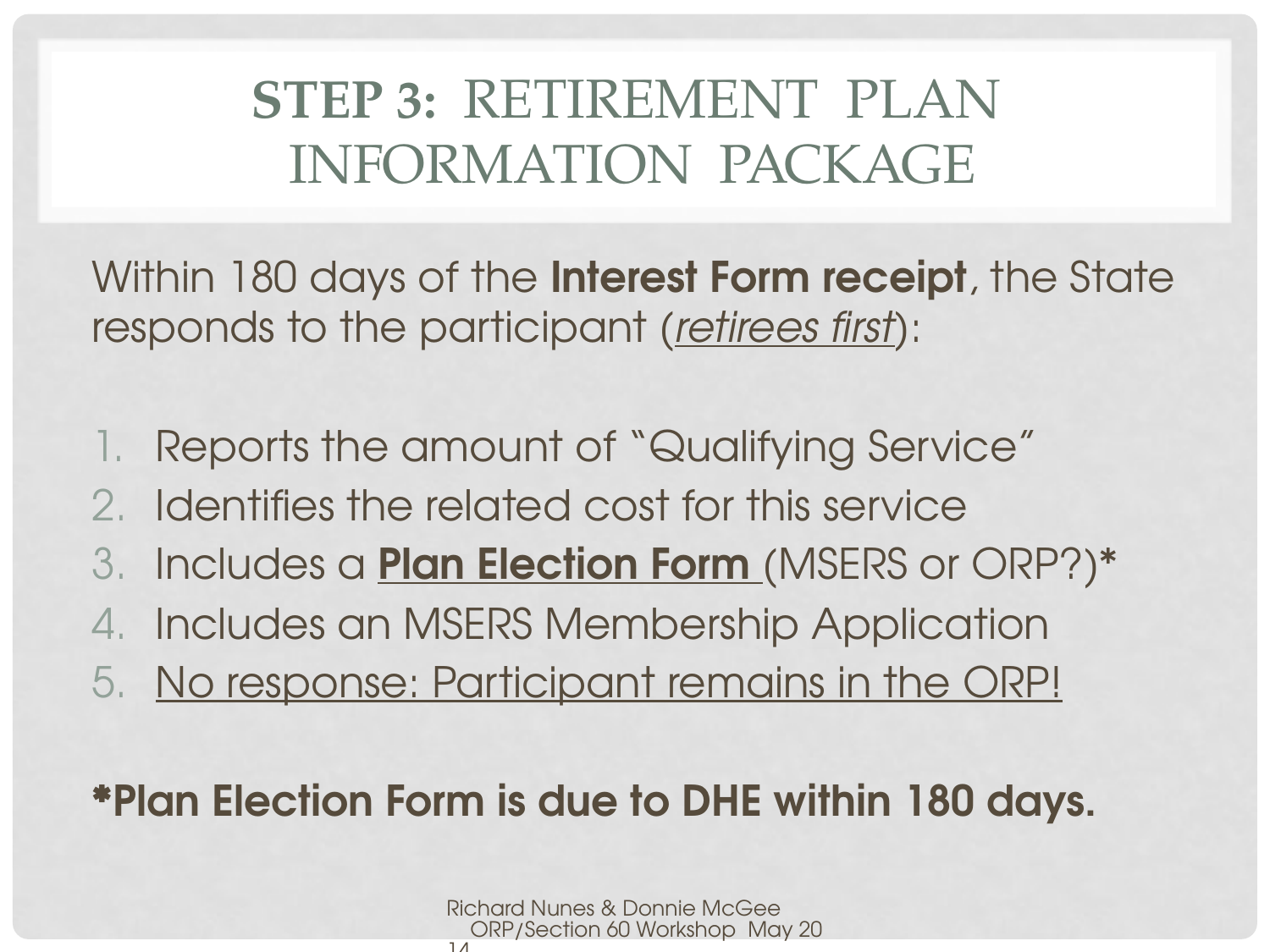

# Step 3:  Retirement  plan Information  package
Within 180 days of the Interest Form receipt, the State responds to the participant (retirees first):

Reports the amount of “Qualifying Service”
Identifies the related cost for this service
Includes a Plan Election Form (MSERS or ORP?)*
Includes an MSERS Membership Application
No response: Participant remains in the ORP!

*Plan Election Form is due to DHE within 180 days.
Richard Nunes & Donnie McGee           ORP/Section 60 Workshop  May 2014